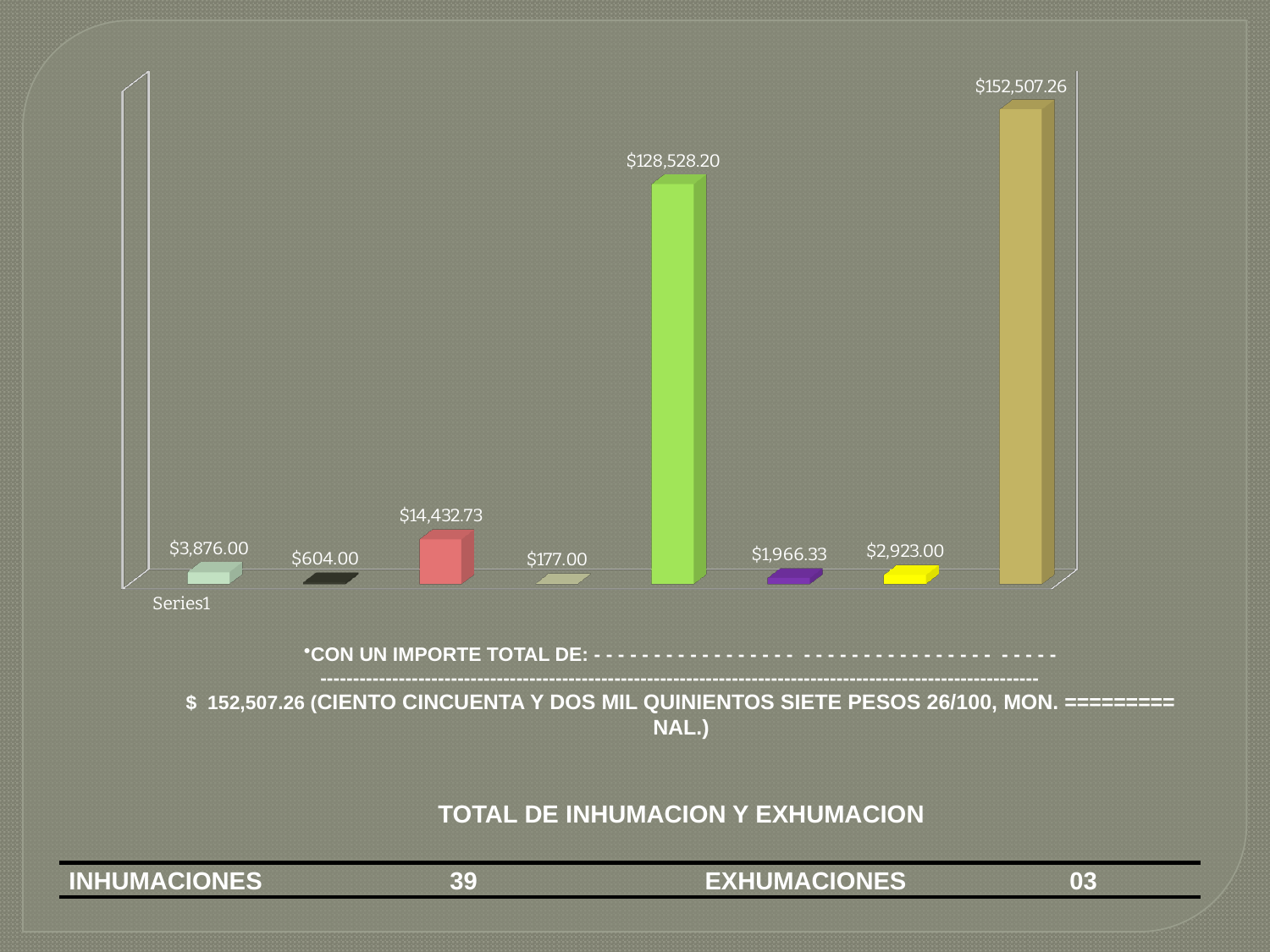

[unsupported chart]

CON UN IMPORTE TOTAL DE: - - - - - - - - - - - - - - - - -  - - - - - - - - - - - - - - - -  - - - - - --------------------------------------------------------------------------------------------------------------
$  152,507.26 (CIENTO CINCUENTA Y DOS MIL QUINIENTOS SIETE PESOS 26/100, MON. ========= NAL.)

TOTAL DE INHUMACION Y EXHUMACION
| INHUMACIONES | 39 | EXHUMACIONES | 03 |
| --- | --- | --- | --- |